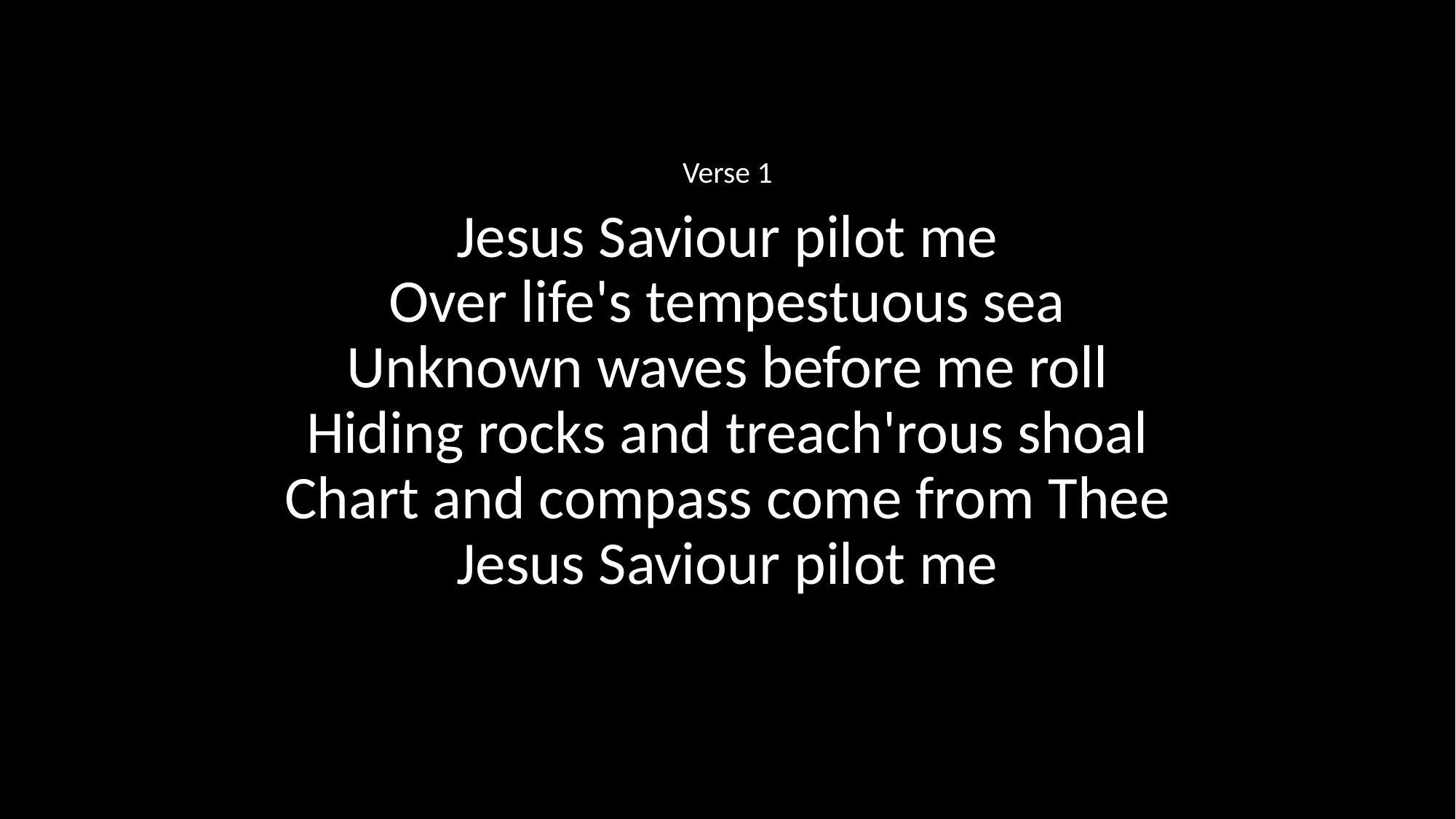

Verse 1
Jesus Saviour pilot me
Over life's tempestuous sea
Unknown waves before me roll
Hiding rocks and treach'rous shoal
Chart and compass come from Thee
Jesus Saviour pilot me